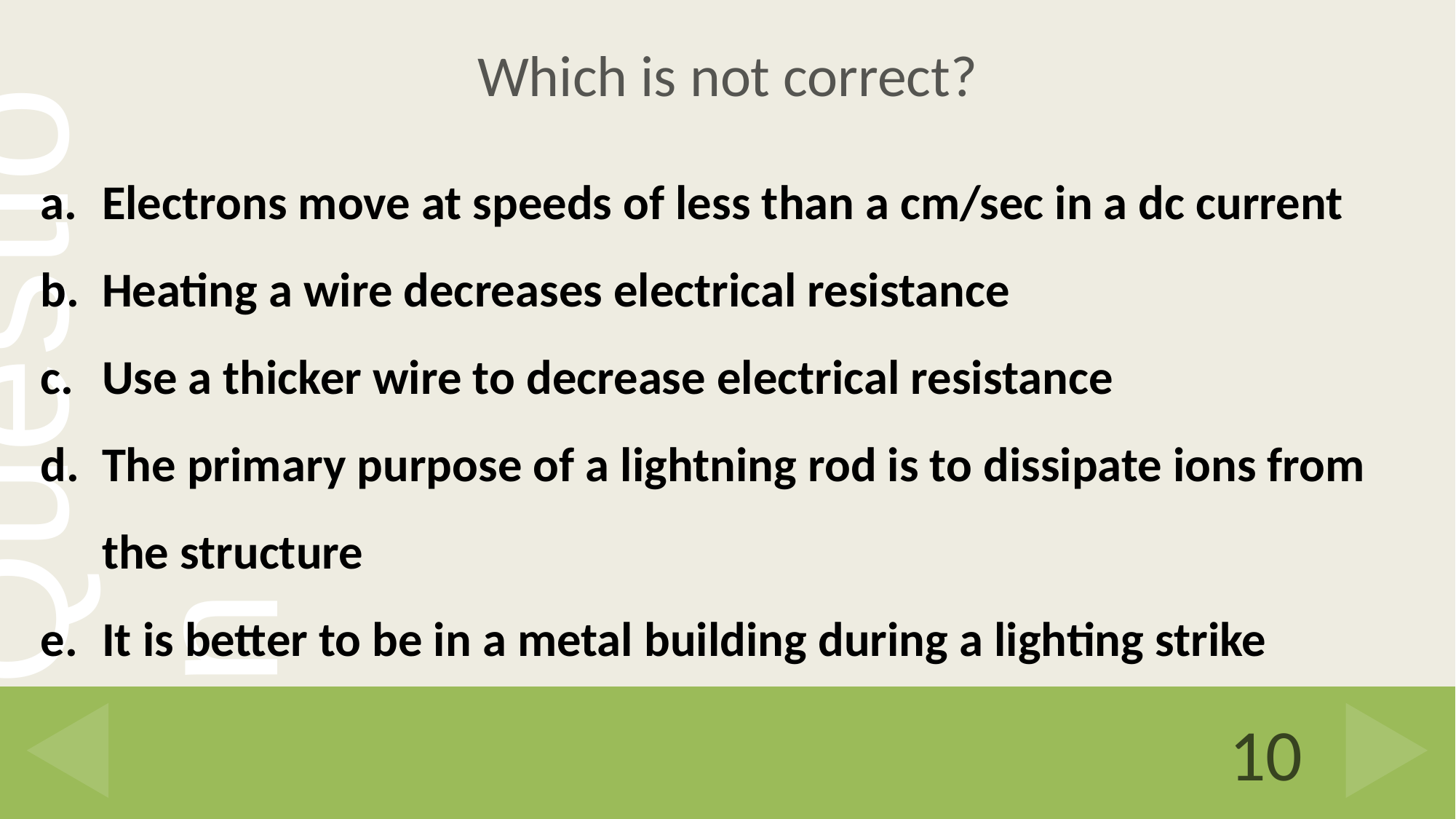

# Which is not correct?
Electrons move at speeds of less than a cm/sec in a dc current
Heating a wire decreases electrical resistance
Use a thicker wire to decrease electrical resistance
The primary purpose of a lightning rod is to dissipate ions from the structure
It is better to be in a metal building during a lighting strike
10